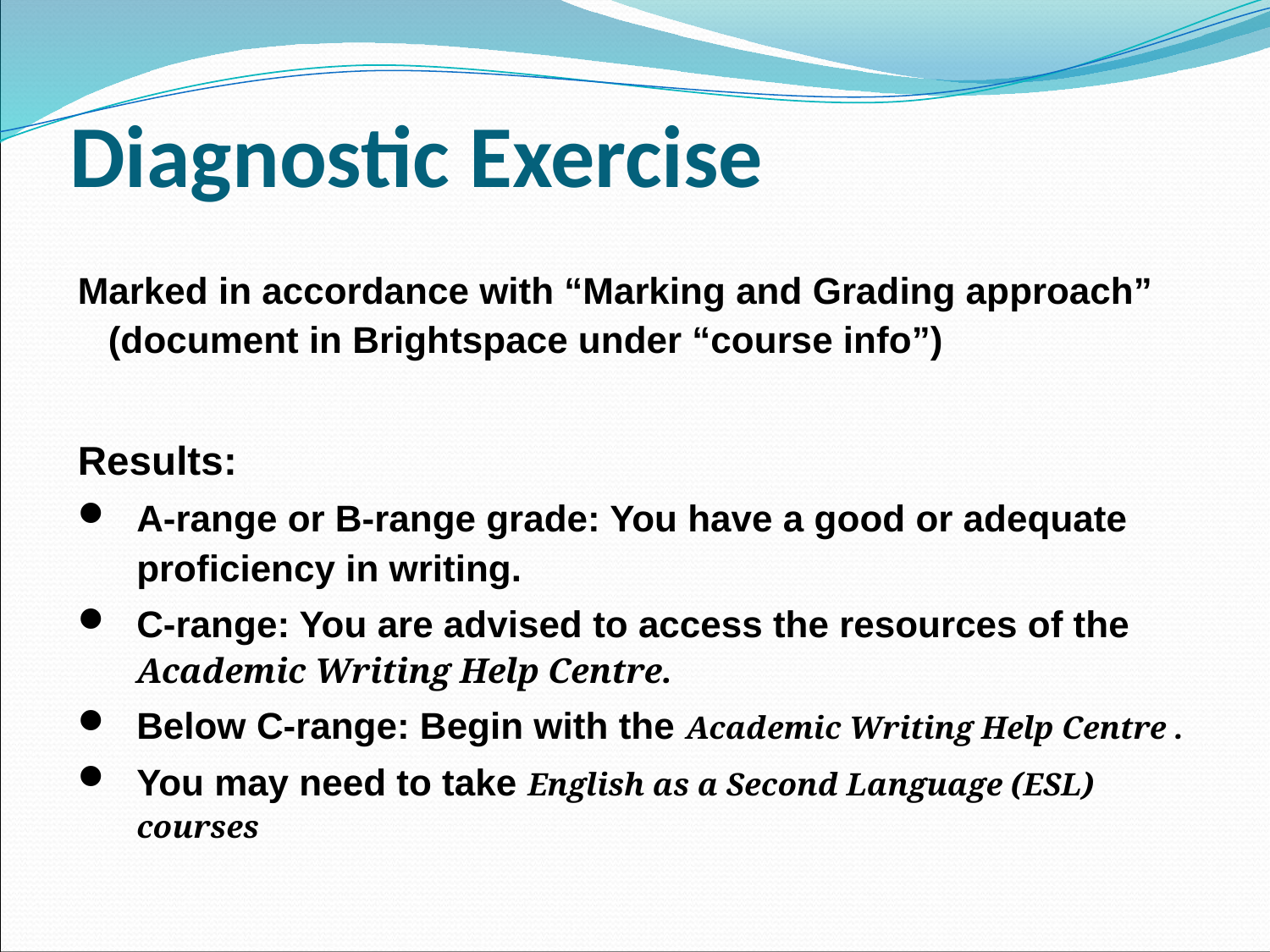

# Diagnostic Exercise
Marked in accordance with “Marking and Grading approach” (document in Brightspace under “course info”)

Results:
A-range or B-range grade: You have a good or adequate proficiency in writing.
C-range: You are advised to access the resources of the Academic Writing Help Centre.
Below C-range: Begin with the Academic Writing Help Centre .
You may need to take English as a Second Language (ESL) courses